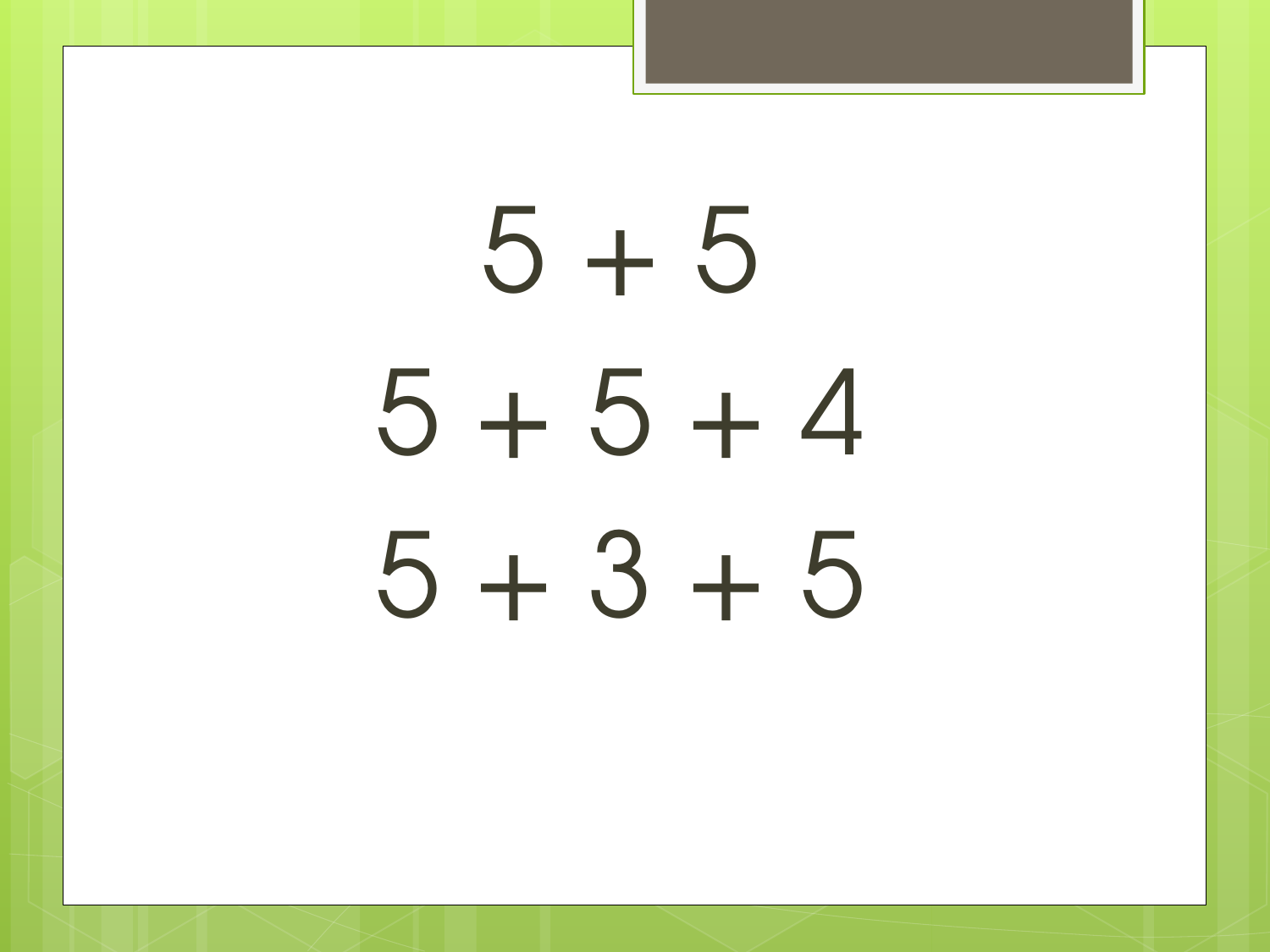

5 + 5
5 + 5 + 4
5 + 3 + 5